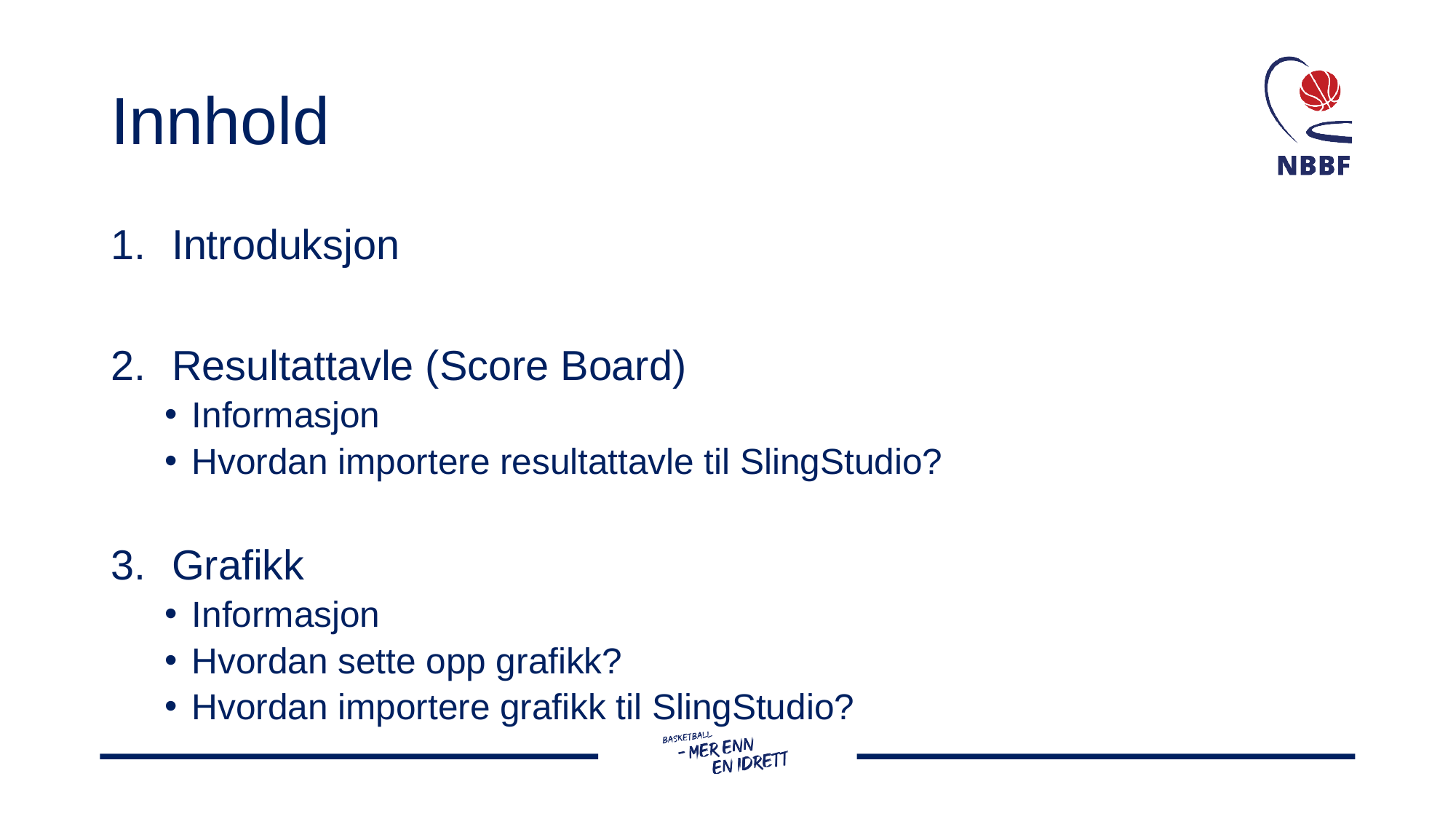

# Innhold
Introduksjon

Resultattavle (Score Board)
Informasjon
Hvordan importere resultattavle til SlingStudio?

Grafikk
Informasjon
Hvordan sette opp grafikk?
Hvordan importere grafikk til SlingStudio?